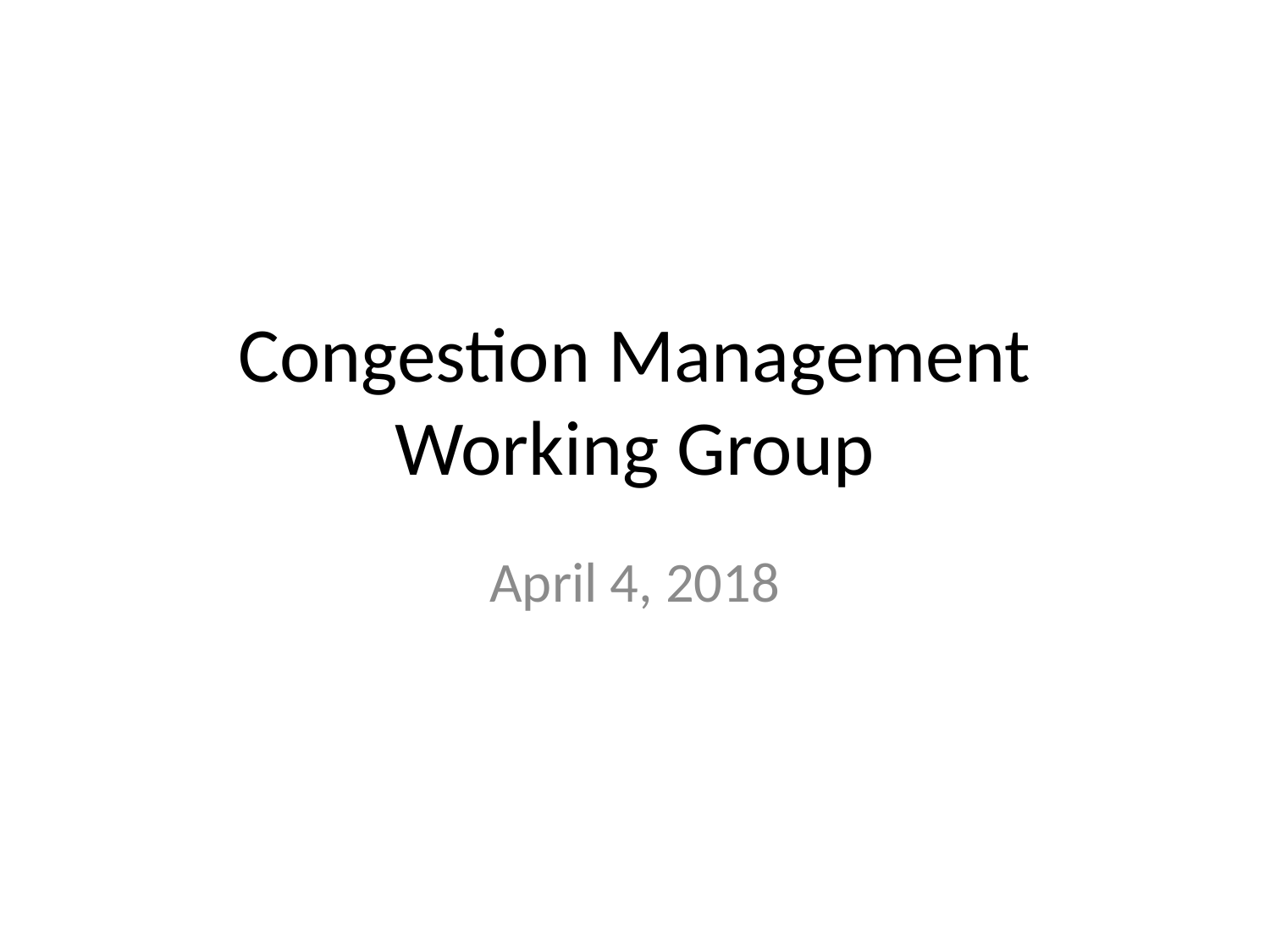

# Congestion Management Working Group
April 4, 2018